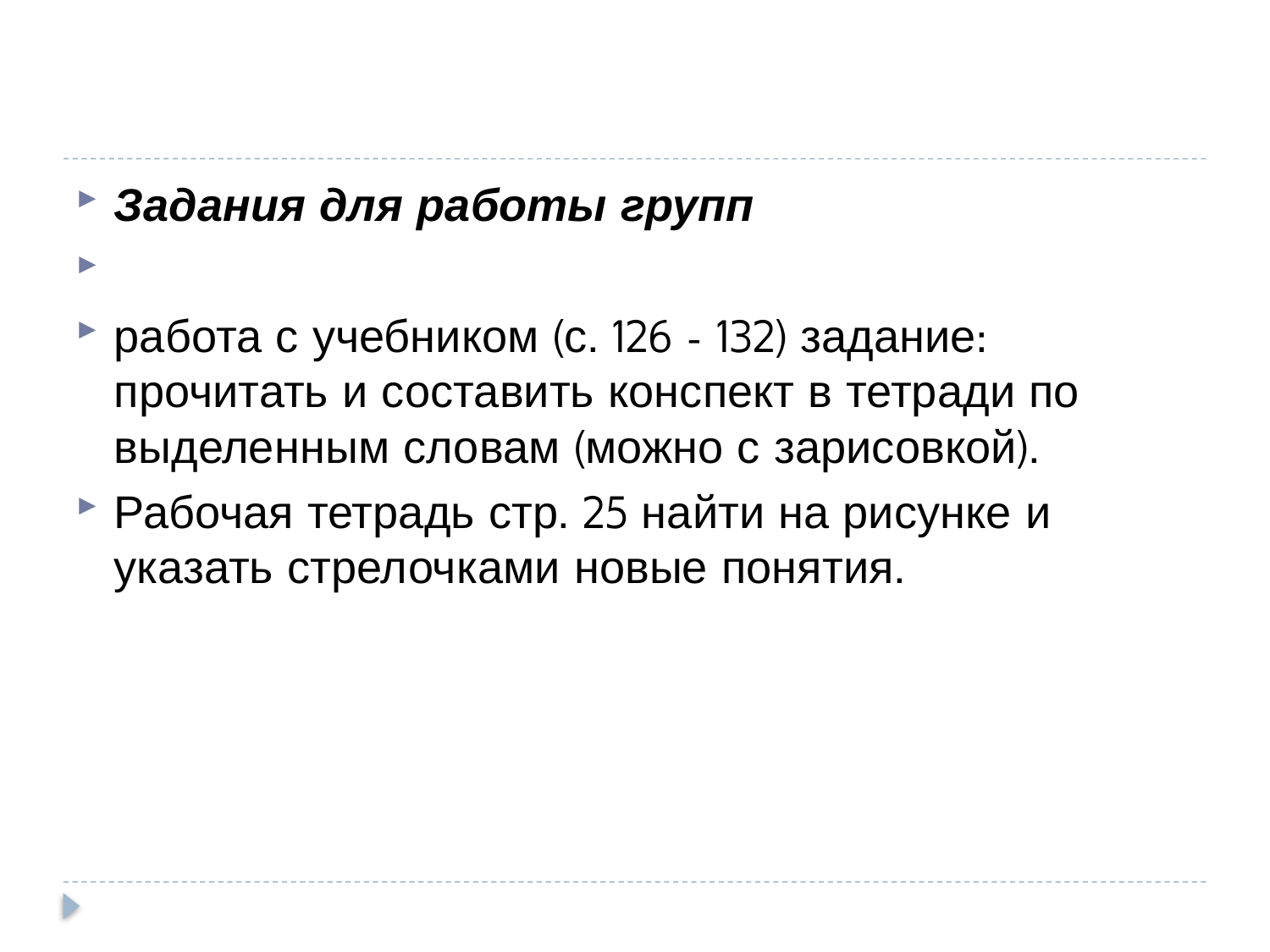

Задания для работы групп

работа с учебником (с. 126 - 132) задание: прочитать и составить конспект в тетради по выделенным словам (можно с зарисовкой).
Рабочая тетрадь стр. 25 найти на рисунке и указать стрелочками новые понятия.